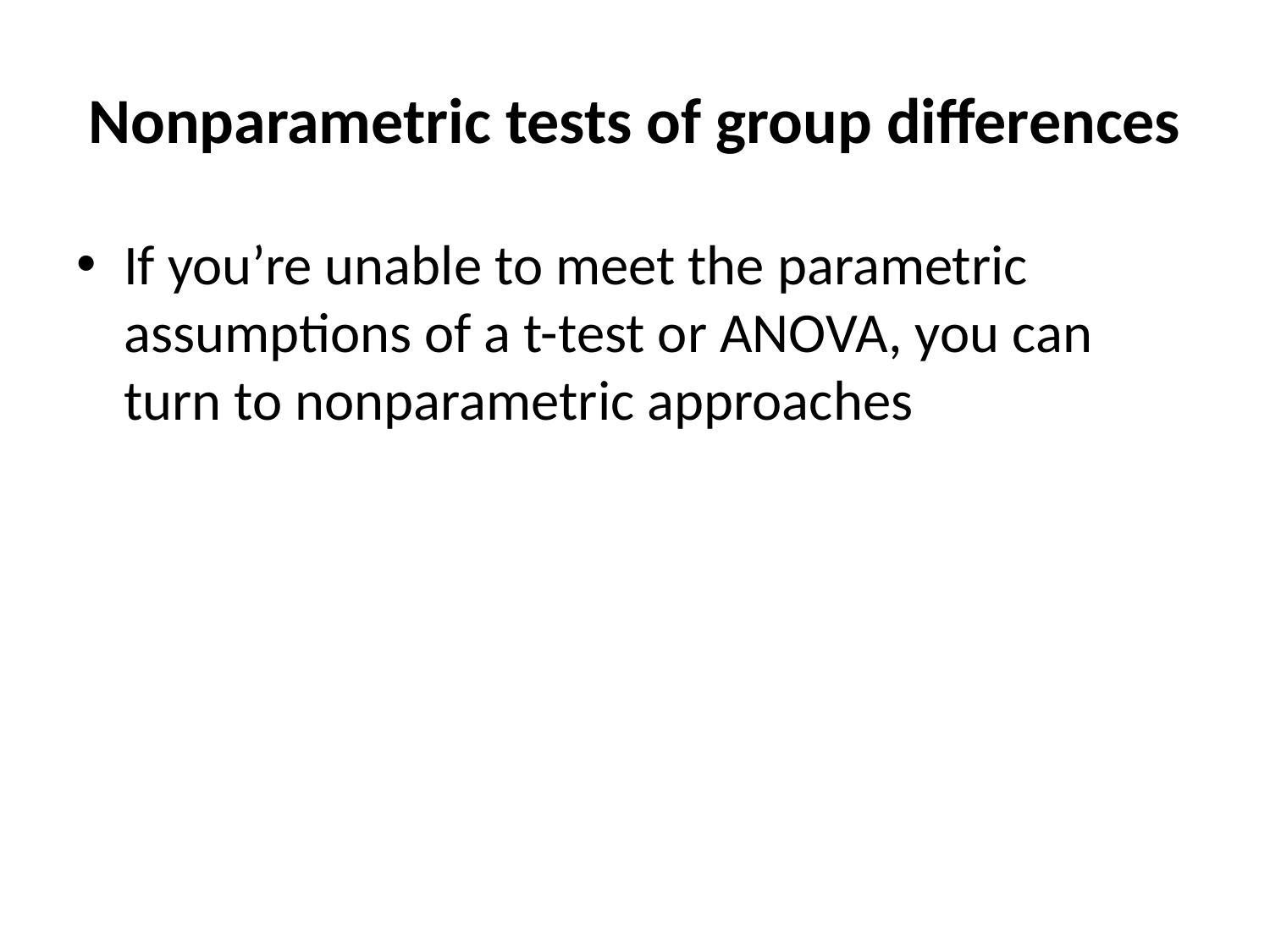

# Nonparametric tests of group differences
If you’re unable to meet the parametric assumptions of a t-test or ANOVA, you can turn to nonparametric approaches